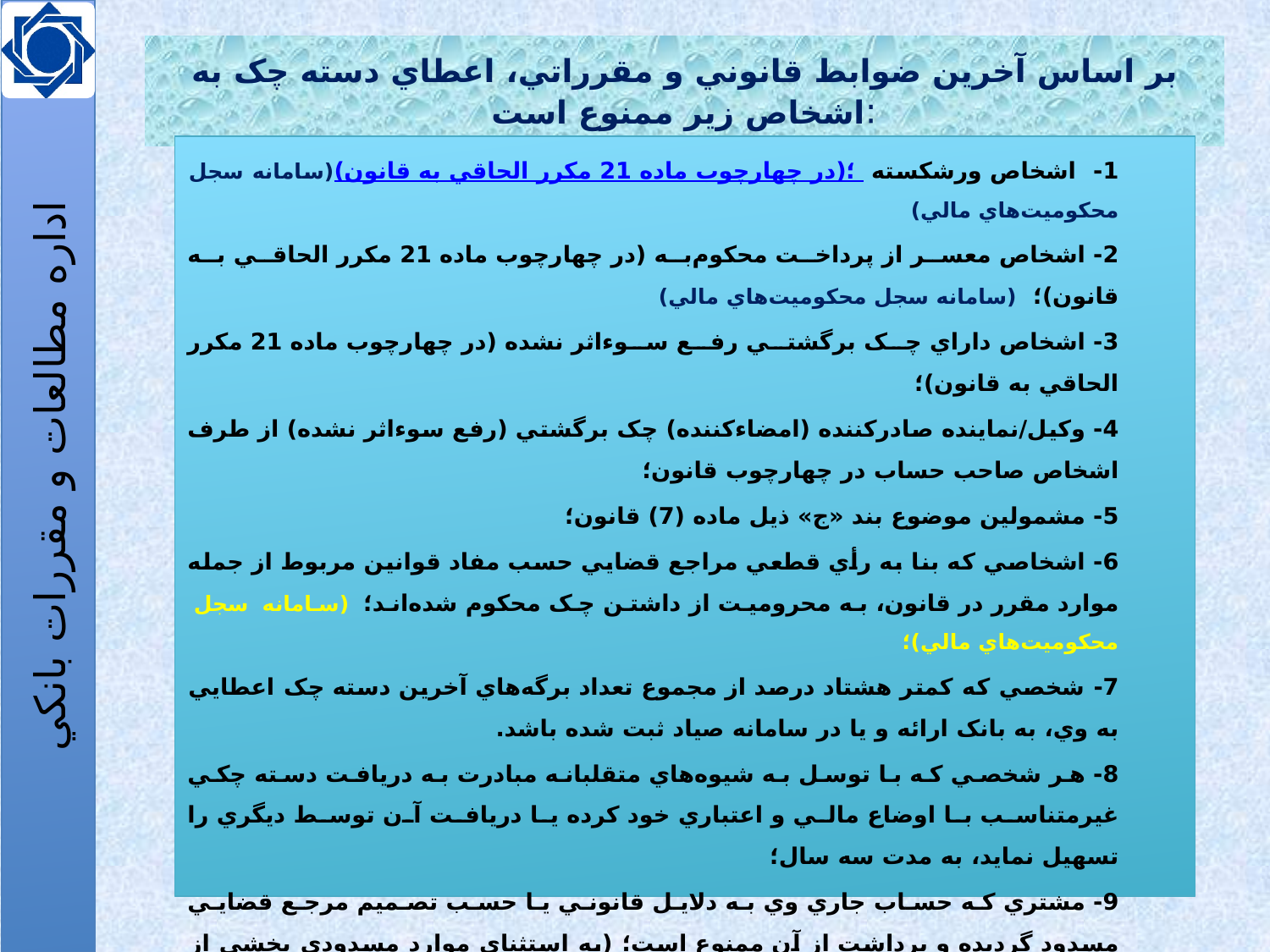

# بر اساس آخرين ضوابط قانوني و مقرراتي، اعطاي دسته چک به اشخاص زير ممنوع است:
1-  اشخاص ورشکسته (در چهارچوب ماده 21 مکرر الحاقي به قانون)؛ (سامانه سجل محکوميت‌هاي مالي)
2- اشخاص معسر از پرداخت محکوم‌به (در چهارچوب ماده 21 مکرر الحاقي به قانون)؛  (سامانه سجل محکوميت‌هاي مالي)
3- اشخاص داراي چک برگشتي رفع سوءاثر نشده (در چهارچوب ماده 21 مکرر الحاقي به قانون)؛
4- وکيل/نماينده صادرکننده (امضاء‌کننده) چک برگشتي (رفع سوءاثر نشده) از طرف اشخاص صاحب حساب در چهارچوب قانون؛
5- مشمولين موضوع بند «ج» ذيل ماده (7) قانون؛
6- اشخاصي که بنا به رأي قطعي مراجع قضايي حسب مفاد قوانين مربوط از جمله موارد مقرر در قانون، به محروميت از داشتن چک محکوم شده‌اند؛ (سامانه سجل محکوميت‌هاي مالي)؛
7- شخصي که کمتر هشتاد درصد از مجموع تعداد برگه‌هاي آخرين دسته چک اعطايي به وي، به بانک ارائه و يا در سامانه صياد ثبت شده باشد.
8- هر شخصي که با توسل به شيوه‌هاي متقلبانه مبادرت به دريافت دسته چکي غيرمتناسب با اوضاع مالي و اعتباري خود کرده يا دريافت آن توسط ديگري را تسهيل نمايد، به مدت سه سال؛
9- مشتري که حساب جاري وي به دلايل قانوني يا حسب تصميم مرجع قضايي مسدود گرديده و برداشت از آن ممنوع است؛ (به استثناي موارد مسدودي بخشي از موجودي حساب) (سامانه سجل محکوميت‌هاي مالي)
10- اشخاص ورشکسته، معسر از پرداخت محکوم به يا داراي چک برگشتي رفع سوءاثر نشده که به وکالت يا نمايندگي از طرف صاحب حساب اعم از شخص حقيقي يا حقوقي اقدام مي‌کنند (در چهارچوب ماده 21 مکرر الحاقي به قانون)؛